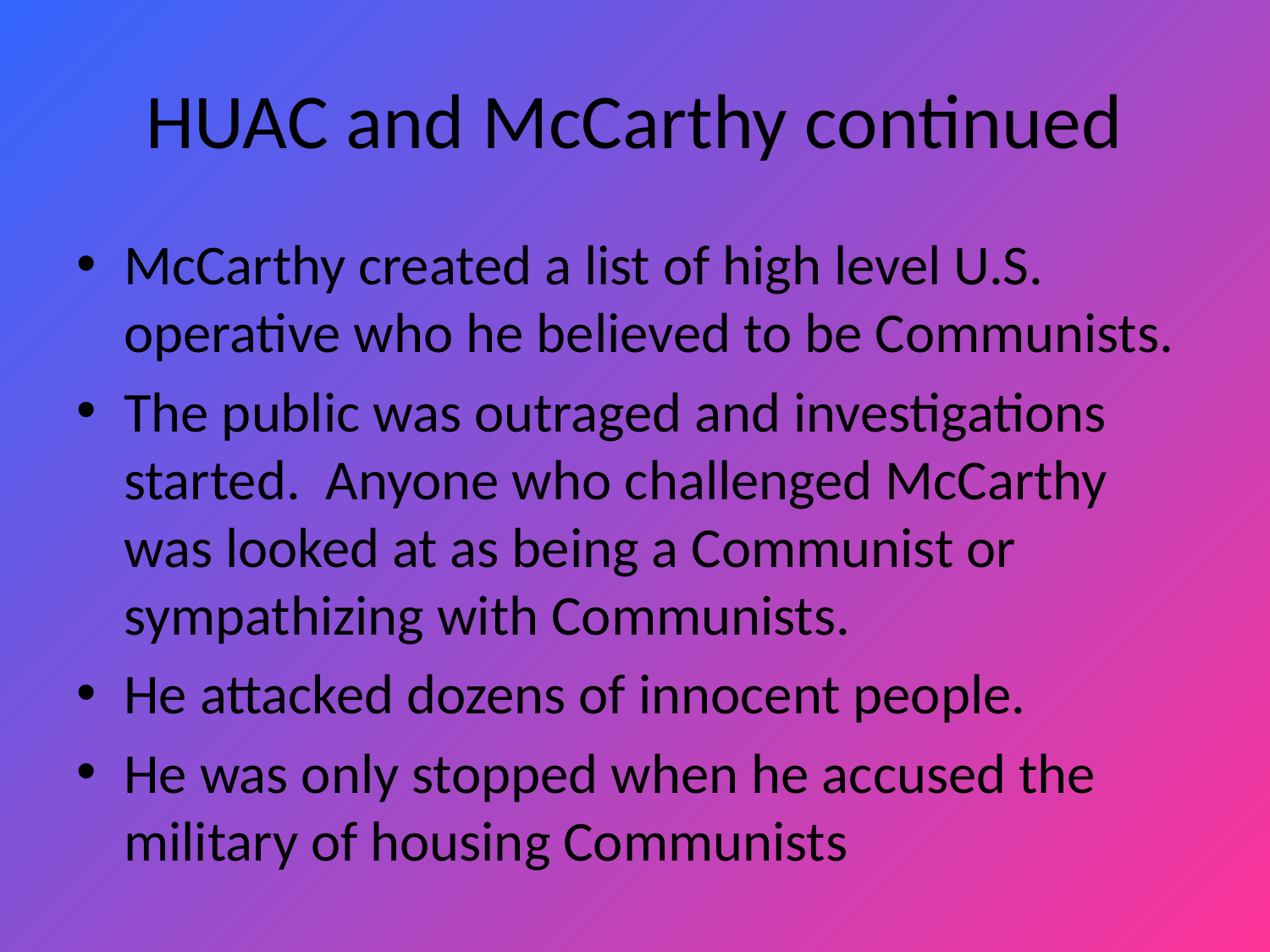

# HUAC and McCarthy continued
McCarthy created a list of high level U.S. operative who he believed to be Communists.
The public was outraged and investigations started.  Anyone who challenged McCarthy was looked at as being a Communist or sympathizing with Communists.
He attacked dozens of innocent people.
He was only stopped when he accused the military of housing Communists